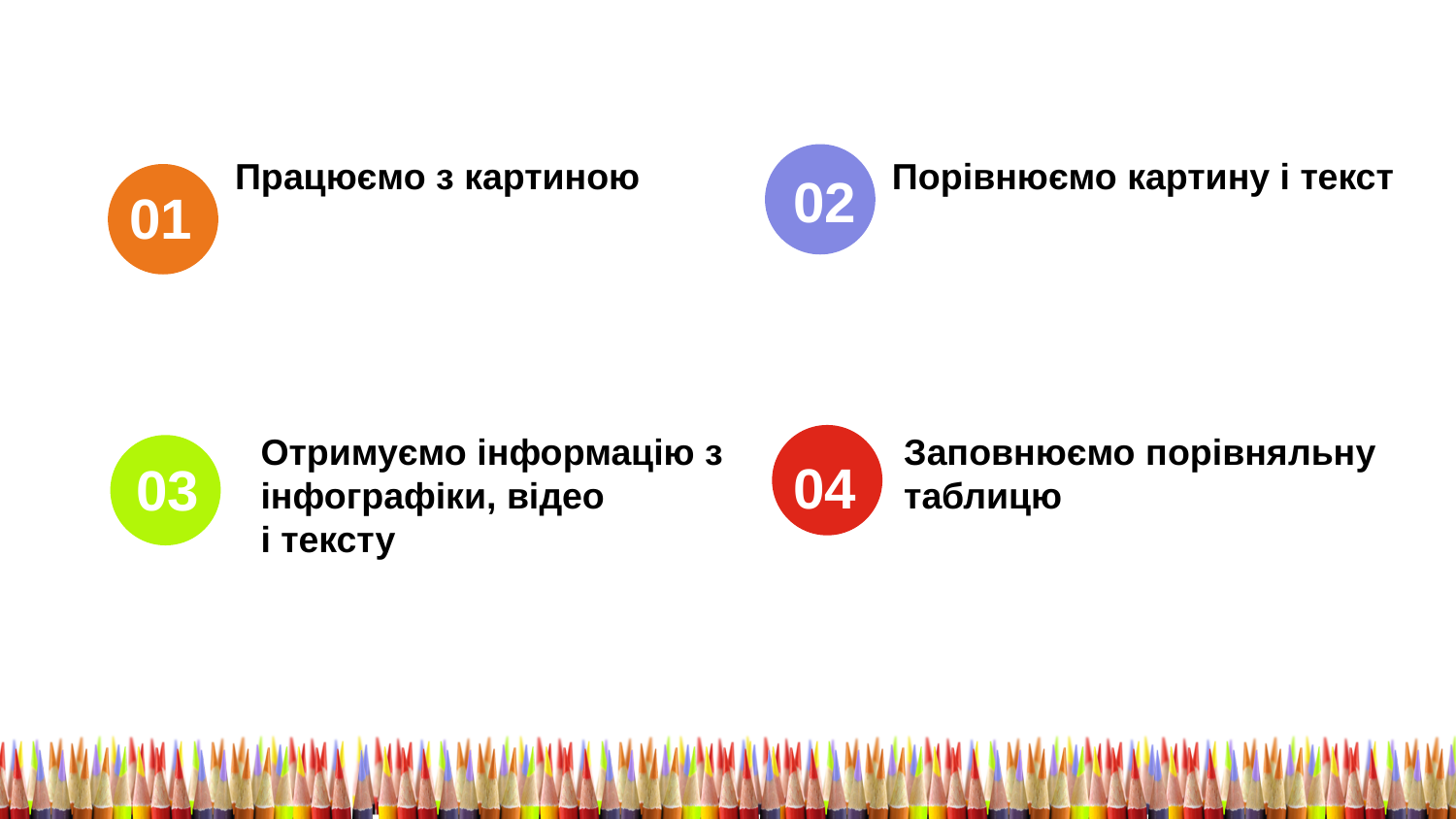

Порівнюємо картину і текст
Працюємо з картиною

02
01
Отримуємо інформацію з інфографіки, відео
і тексту
Заповнюємо порівняльну таблицю

04
03